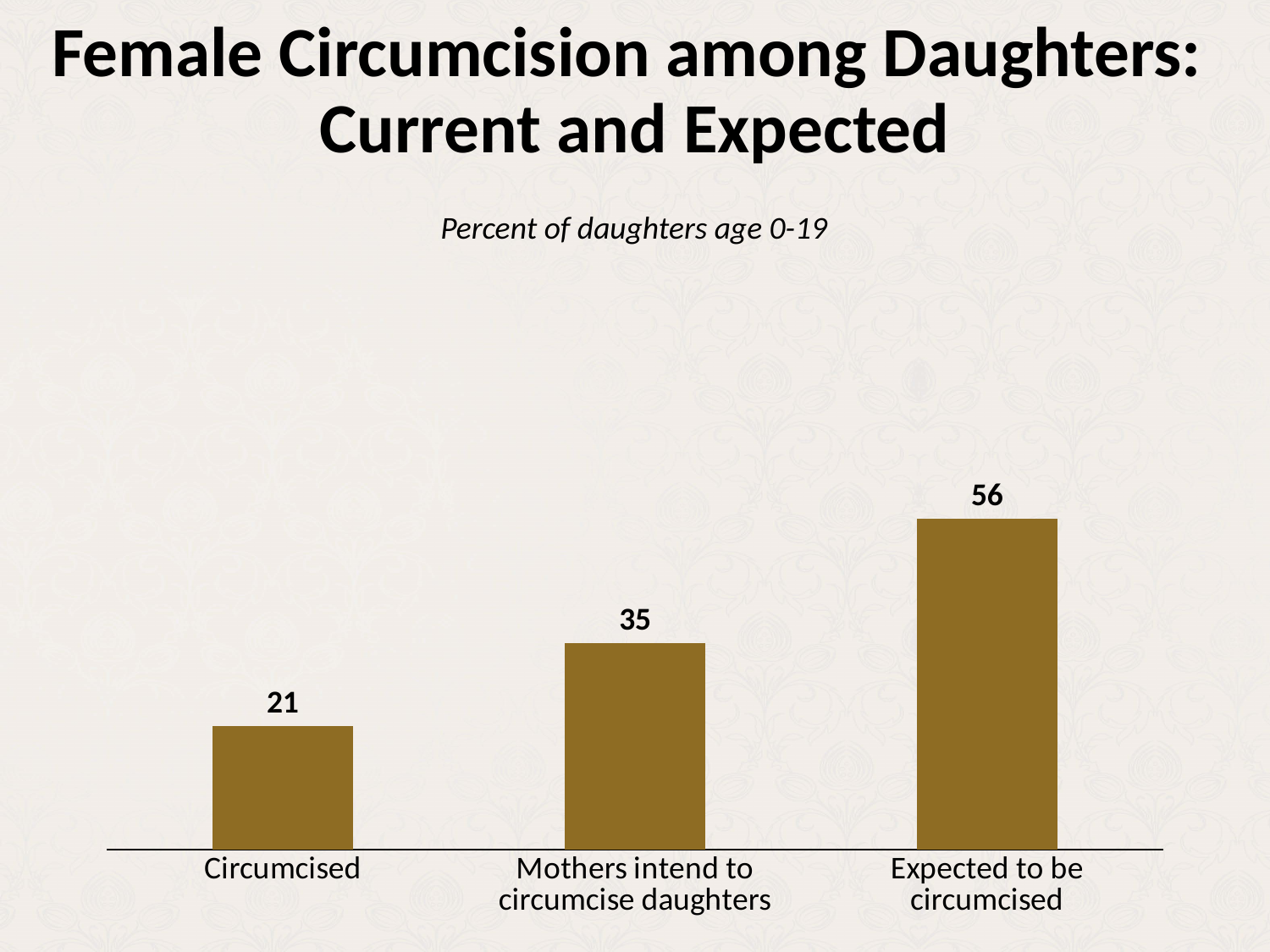

# Female Circumcision among Daughters: Current and Expected
Percent of daughters age 0-19

### Chart

| Category | Women |
|---|---|
| Circumcised | 21.0 |
| Mothers intend to circumcise daughters | 35.0 |
| Expected to be circumcised | 56.0 |